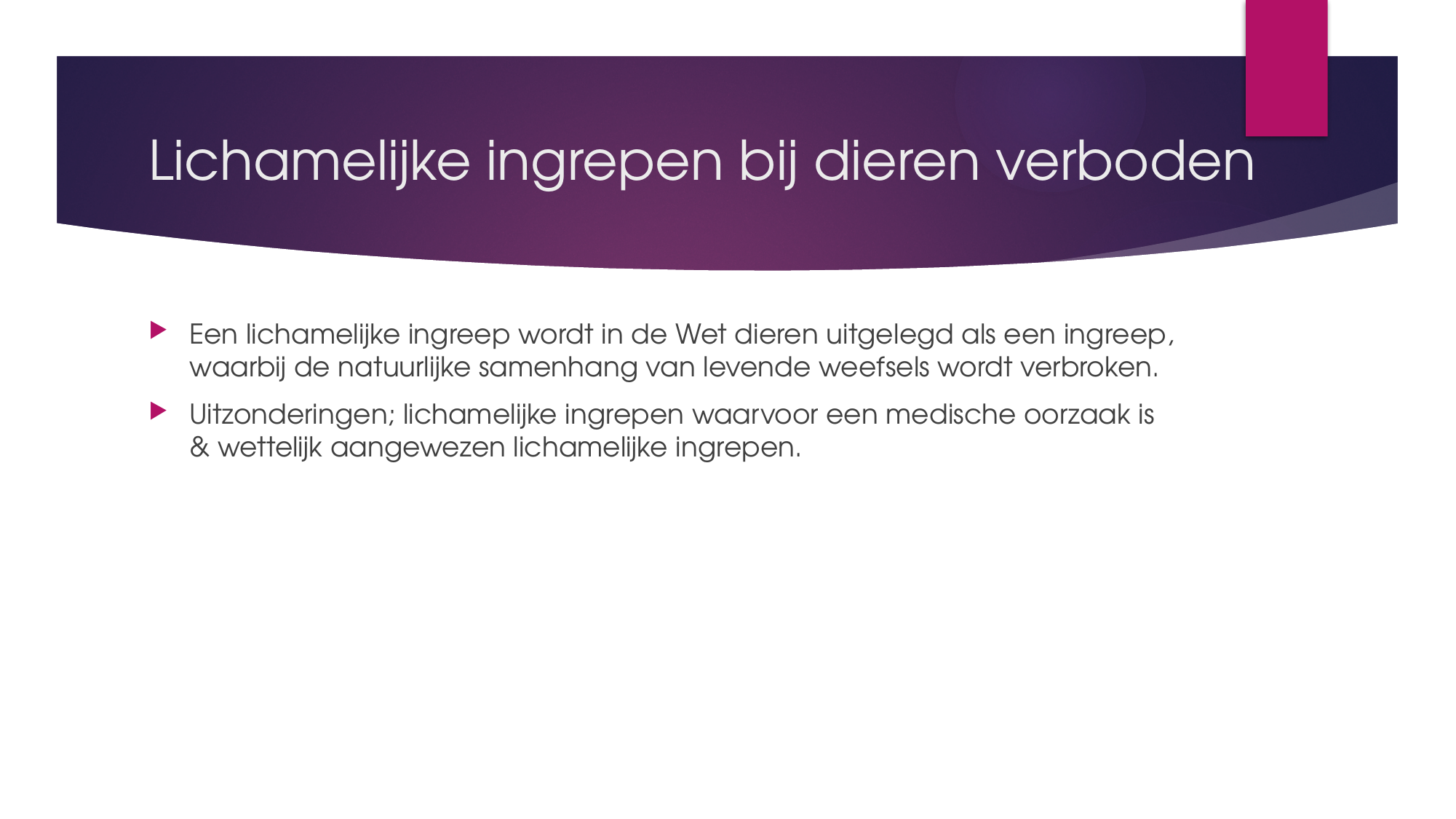

# Lichamelijke ingrepen bij dieren verboden
Een lichamelijke ingreep wordt in de Wet dieren uitgelegd als een ingreep, waarbij de natuurlijke samenhang van levende weefsels wordt verbroken.
Uitzonderingen; lichamelijke ingrepen waarvoor een medische oorzaak is & wettelijk aangewezen lichamelijke ingrepen.